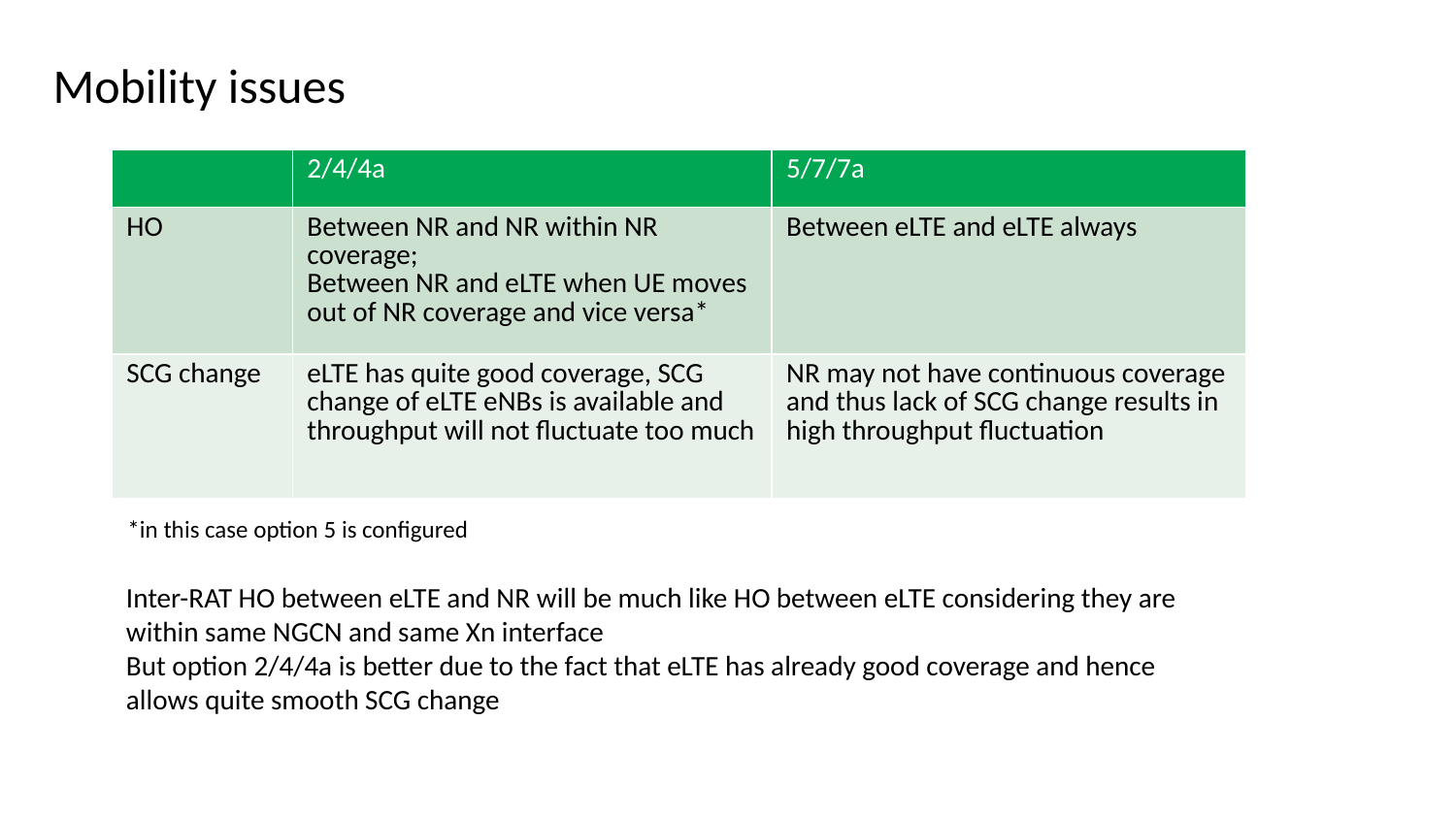

# Mobility issues
|  | 2/4/4a | 5/7/7a |
| --- | --- | --- |
| HO | Between NR and NR within NR coverage; Between NR and eLTE when UE moves out of NR coverage and vice versa\* | Between eLTE and eLTE always |
| SCG change | eLTE has quite good coverage, SCG change of eLTE eNBs is available and throughput will not fluctuate too much | NR may not have continuous coverage and thus lack of SCG change results in high throughput fluctuation |
*in this case option 5 is configured
Inter-RAT HO between eLTE and NR will be much like HO between eLTE considering they are within same NGCN and same Xn interface
But option 2/4/4a is better due to the fact that eLTE has already good coverage and hence allows quite smooth SCG change